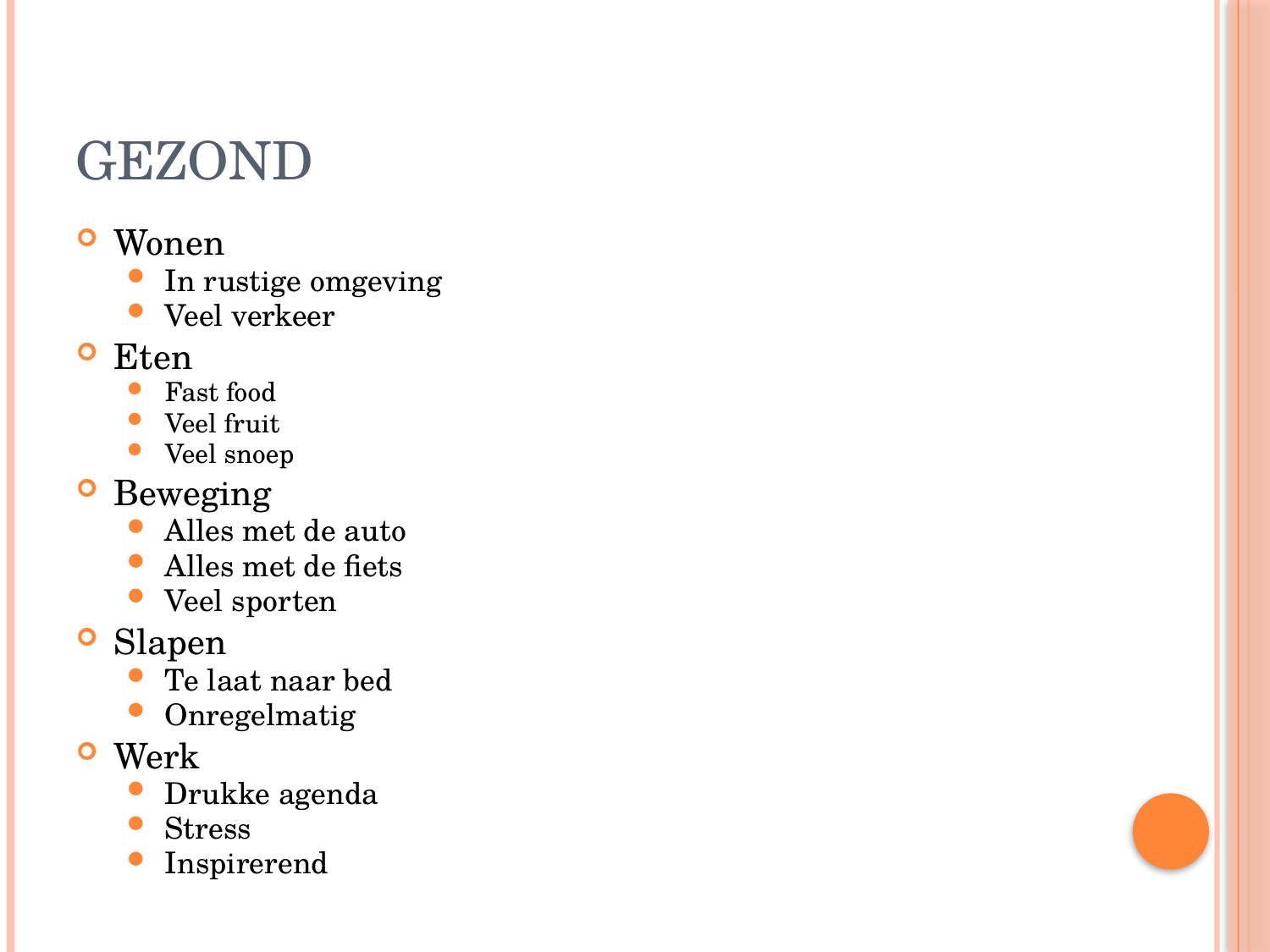

# Gezond
Wonen
In rustige omgeving
Veel verkeer
Eten
Fast food
Veel fruit
Veel snoep
Beweging
Alles met de auto
Alles met de fiets
Veel sporten
Slapen
Te laat naar bed
Onregelmatig
Werk
Drukke agenda
Stress
Inspirerend